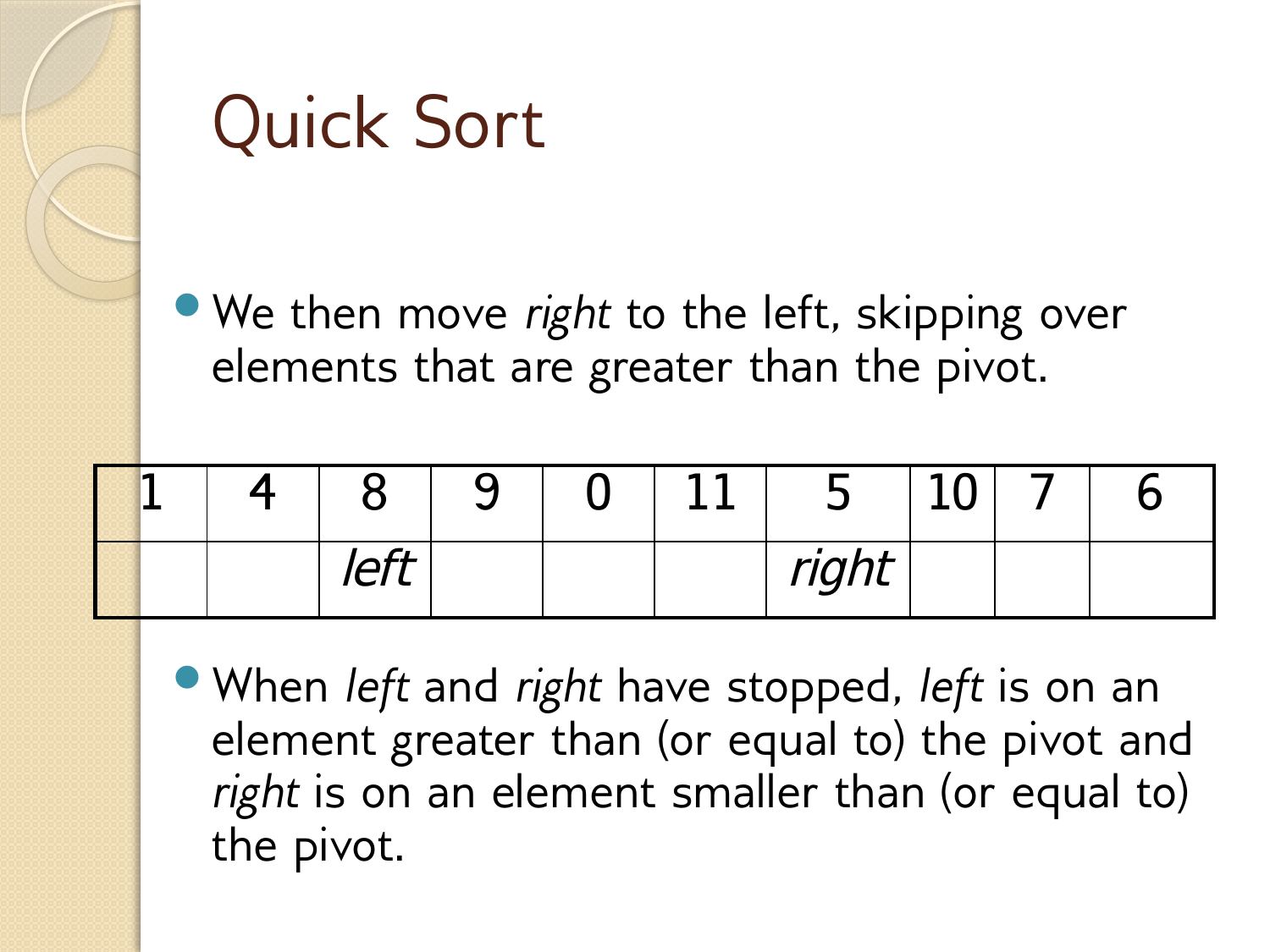

# Quick Sort
We then move right to the left, skipping over elements that are greater than the pivot.

When left and right have stopped, left is on an element greater than (or equal to) the pivot and right is on an element smaller than (or equal to) the pivot.

| 1 | 4 | 8 | 9 | 0 | 11 | 5 | 10 | 7 | 6 |
| --- | --- | --- | --- | --- | --- | --- | --- | --- | --- |
|  |  | left |  |  |  | right |  |  |  |